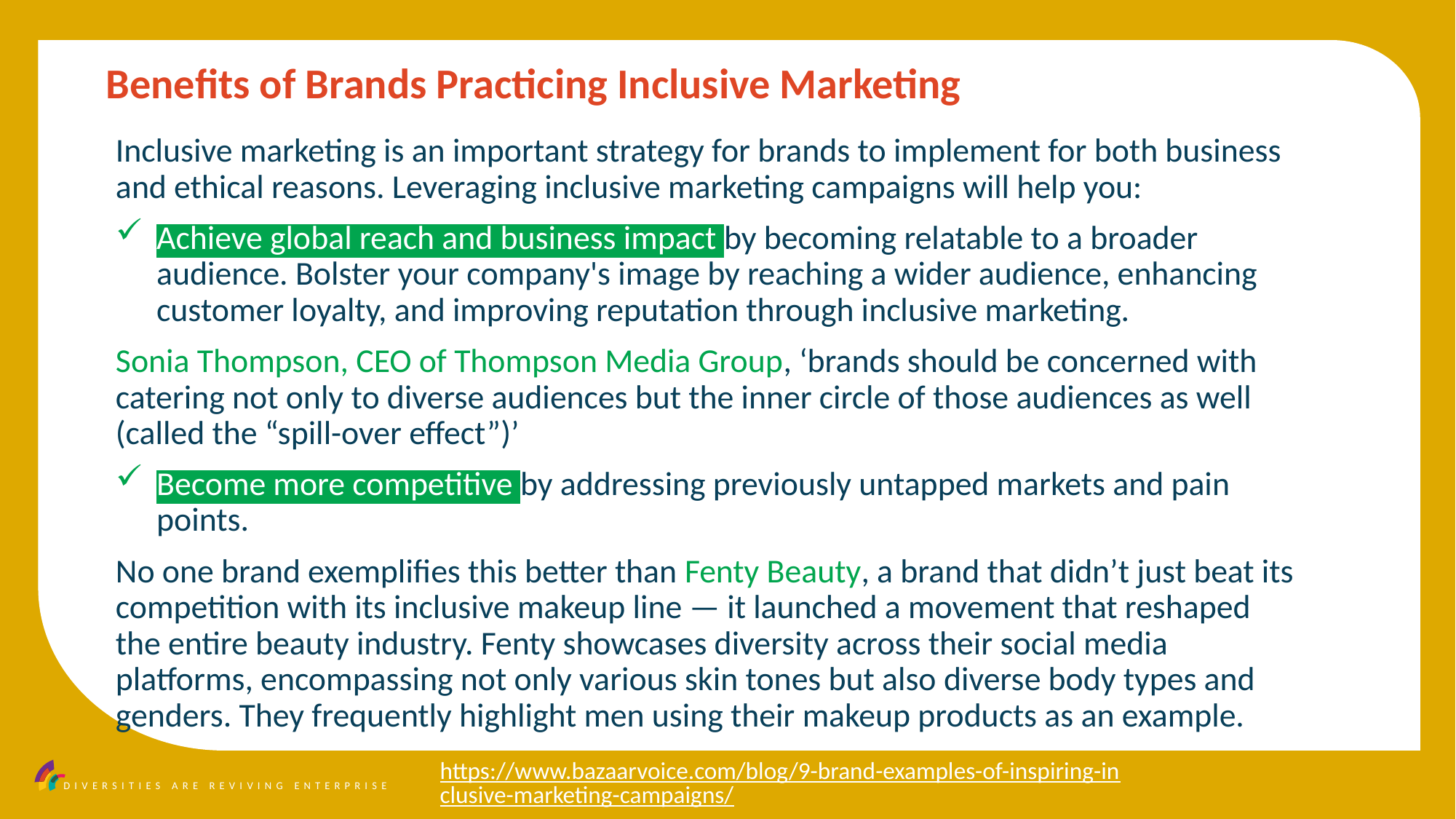

Benefits of Brands Practicing Inclusive Marketing
Inclusive marketing is an important strategy for brands to implement for both business and ethical reasons. Leveraging inclusive marketing campaigns will help you:
Achieve global reach and business impact by becoming relatable to a broader audience. Bolster your company's image by reaching a wider audience, enhancing customer loyalty, and improving reputation through inclusive marketing.
Sonia Thompson, CEO of Thompson Media Group, ‘brands should be concerned with catering not only to diverse audiences but the inner circle of those audiences as well (called the “spill-over effect”)’
Become more competitive by addressing previously untapped markets and pain points.
No one brand exemplifies this better than Fenty Beauty, a brand that didn’t just beat its competition with its inclusive makeup line — it launched a movement that reshaped the entire beauty industry. Fenty showcases diversity across their social media platforms, encompassing not only various skin tones but also diverse body types and genders. They frequently highlight men using their makeup products as an example.

https://www.bazaarvoice.com/blog/9-brand-examples-of-inspiring-inclusive-marketing-campaigns/